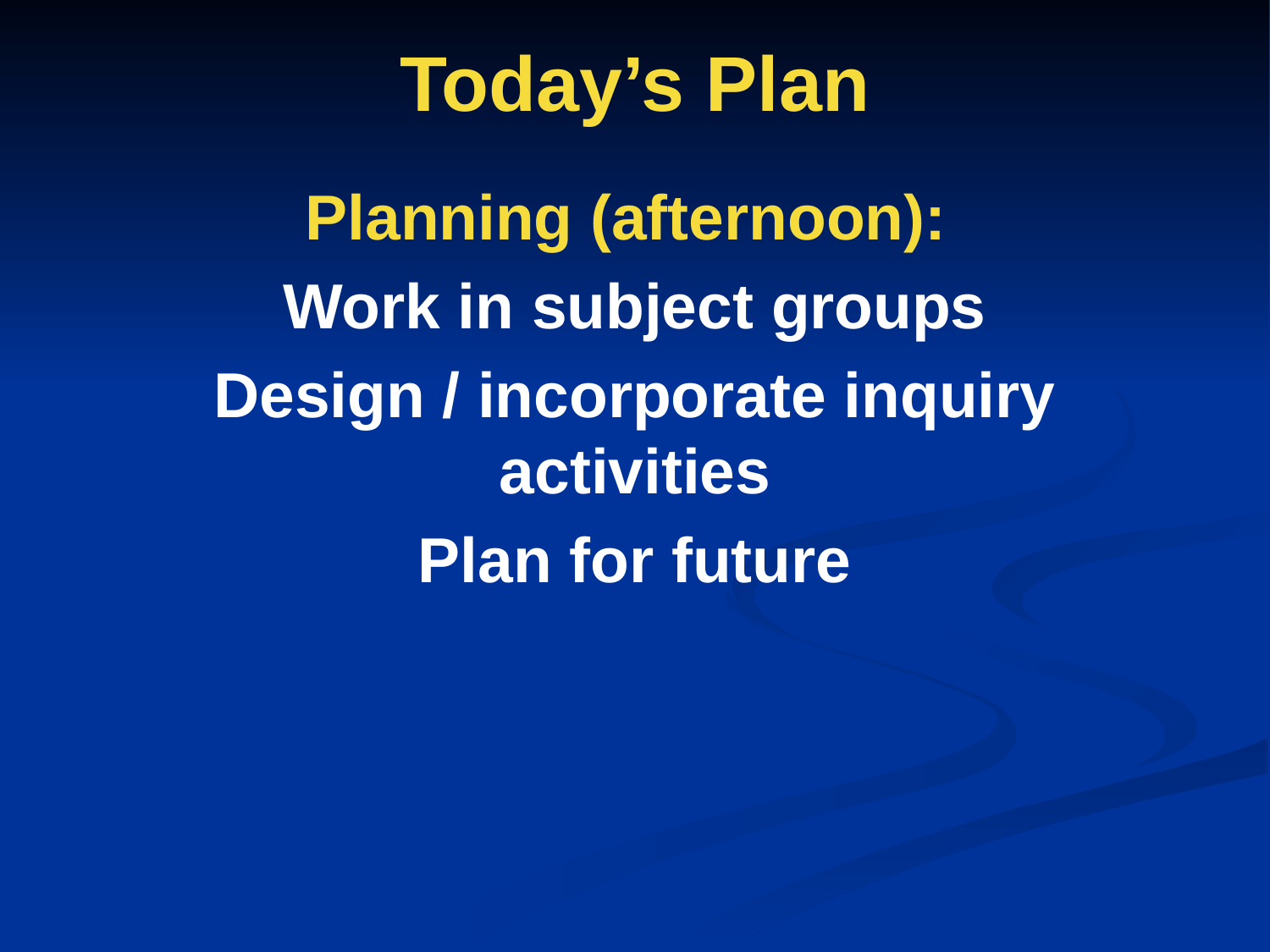

# Today’s Plan
Planning (afternoon):
Work in subject groups
Design / incorporate inquiry activities
Plan for future